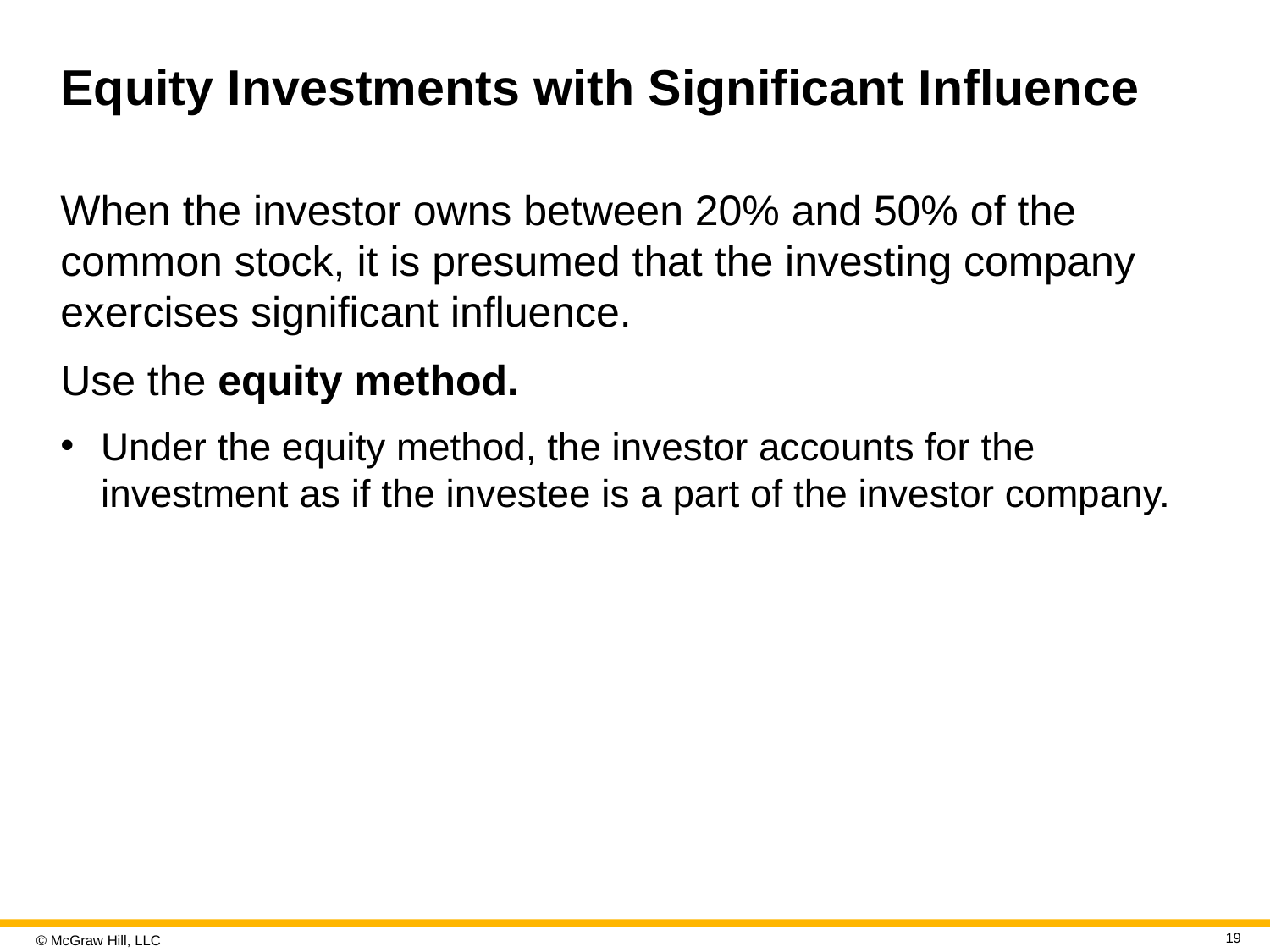

# Equity Investments with Significant Influence
When the investor owns between 20% and 50% of the common stock, it is presumed that the investing company exercises significant influence.
Use the equity method.
Under the equity method, the investor accounts for the investment as if the investee is a part of the investor company.
19